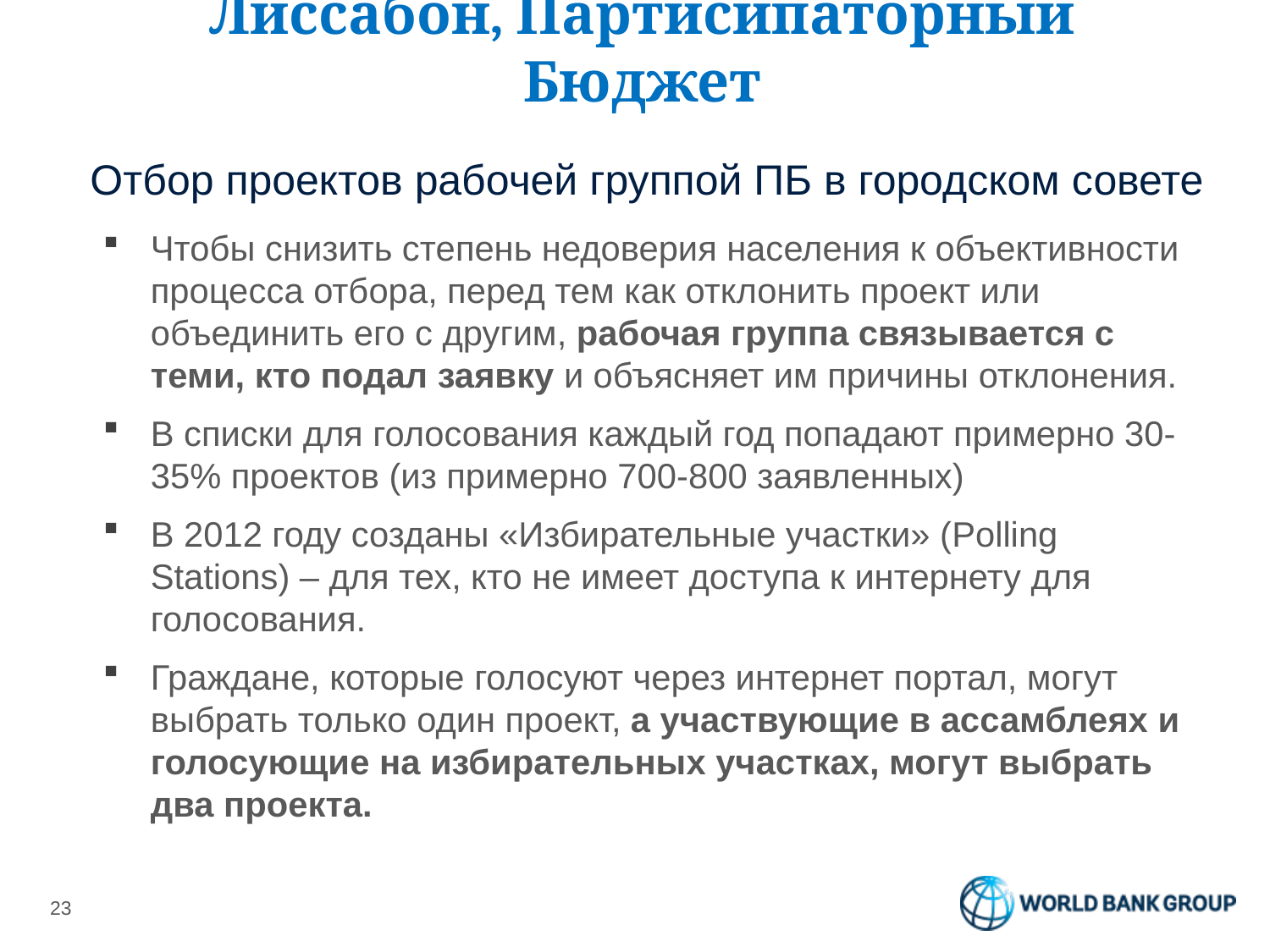

# Лиссабон, Партисипаторный Бюджет
Отбор проектов рабочей группой ПБ в городском совете
Чтобы снизить степень недоверия населения к объективности процесса отбора, перед тем как отклонить проект или объединить его с другим, рабочая группа связывается с теми, кто подал заявку и объясняет им причины отклонения.
В списки для голосования каждый год попадают примерно 30-35% проектов (из примерно 700-800 заявленных)
В 2012 году созданы «Избирательные участки» (Polling Stations) – для тех, кто не имеет доступа к интернету для голосования.
Граждане, которые голосуют через интернет портал, могут выбрать только один проект, а участвующие в ассамблеях и голосующие на избирательных участках, могут выбрать два проекта.

23